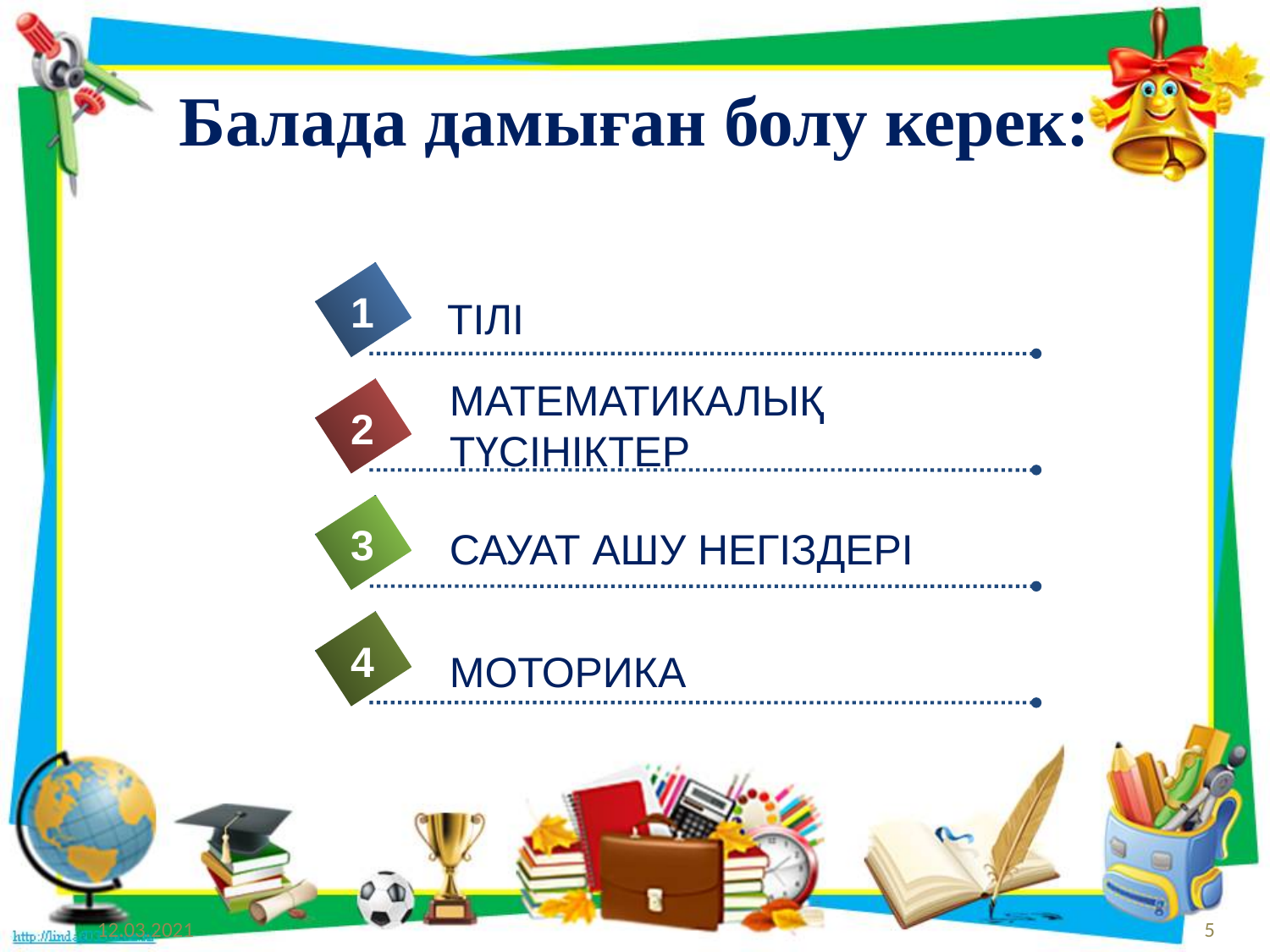

# Балада дамыған болу керек:

1
ТІЛІ

МАТЕМАТИКАЛЫҚ ТҮСІНІКТЕР

2

3
САУАТ АШУ НЕГІЗДЕРІ

4
МОТОРИКА

5